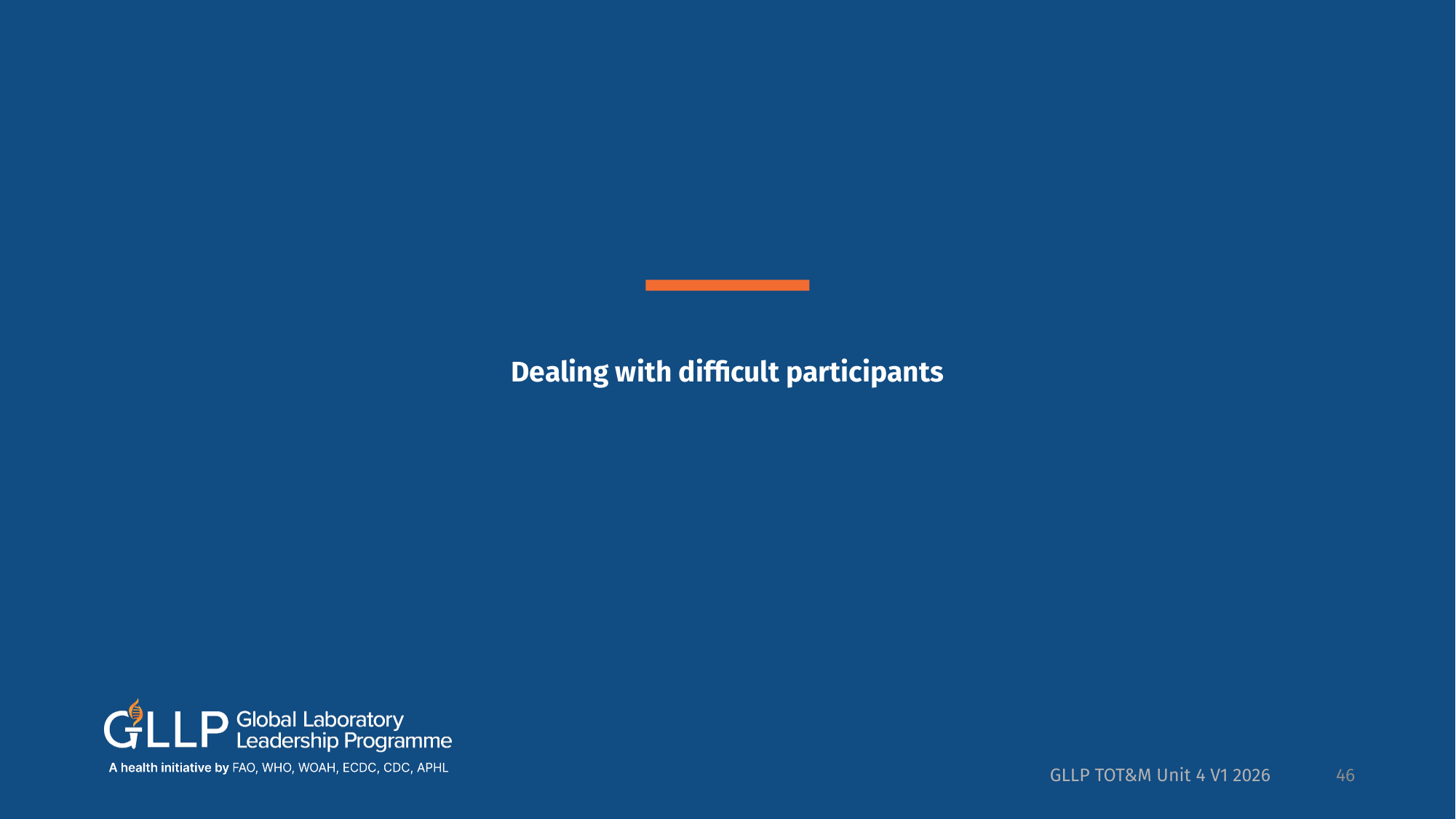

# Dealing with difficult participants
GLLP TOT&M Unit 4 V1 2026
46